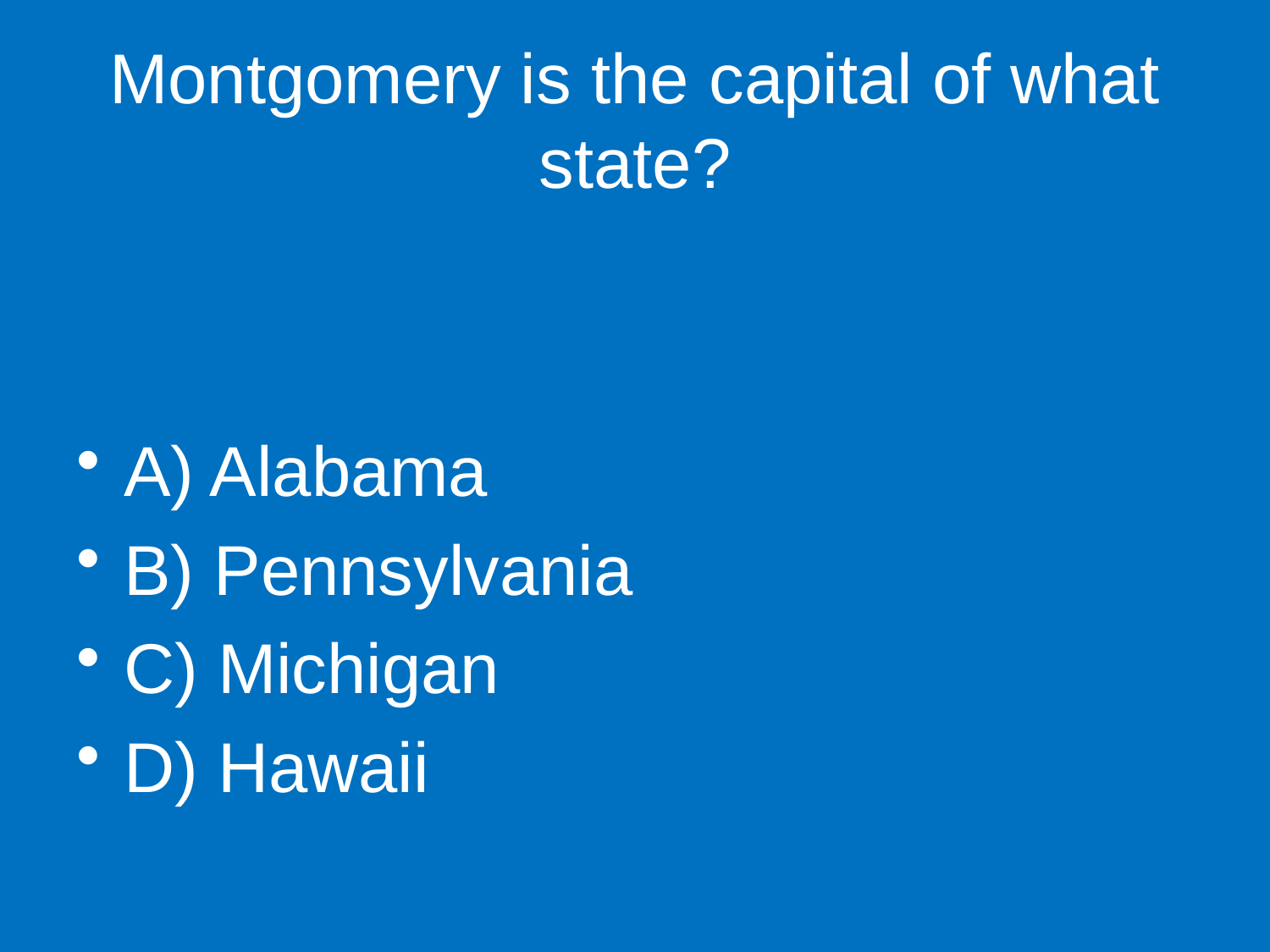

# Montgomery is the capital of what state?

A) Alabama
B) Pennsylvania
C) Michigan
D) Hawaii